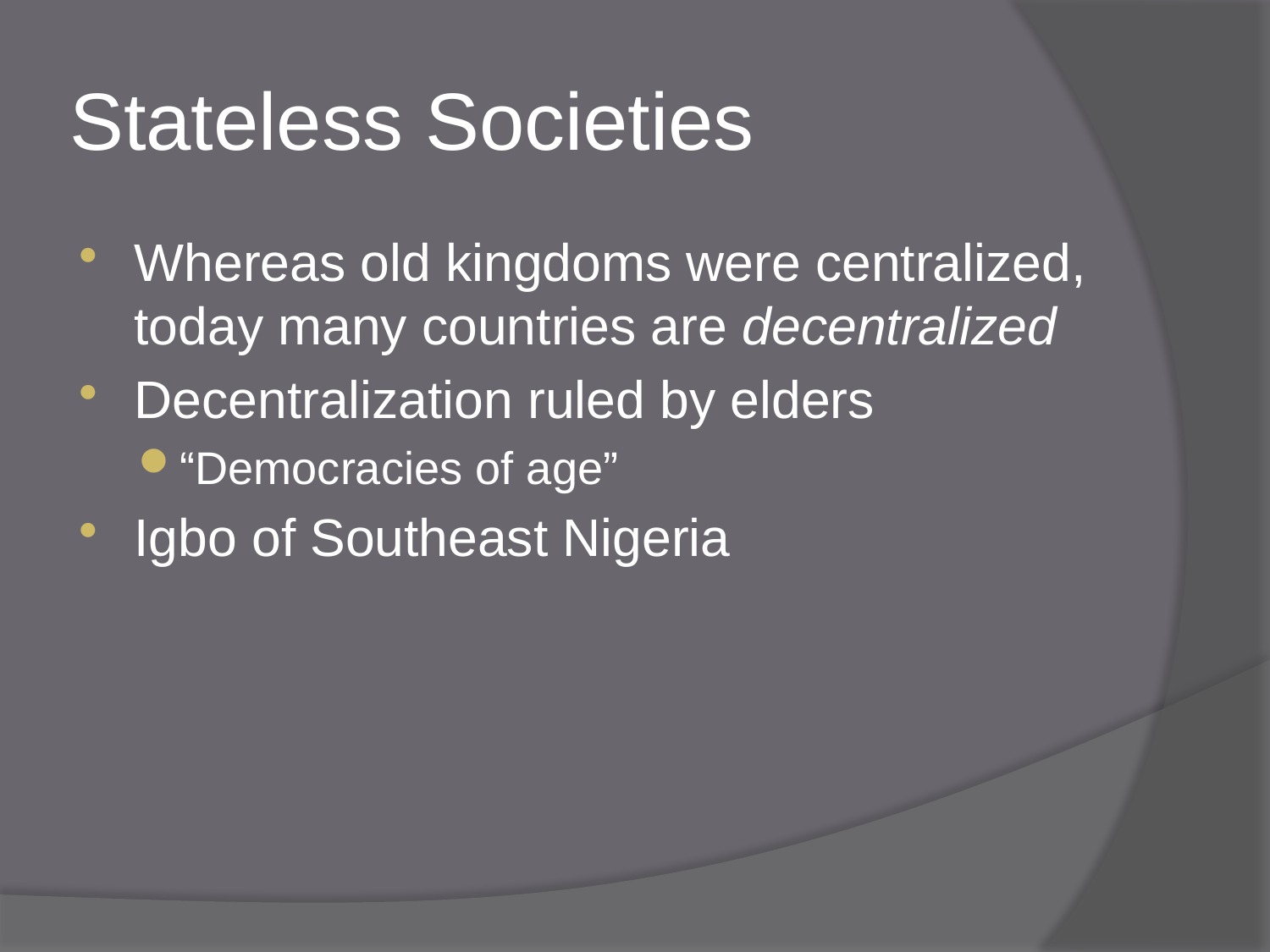

# Stateless Societies
Whereas old kingdoms were centralized, today many countries are decentralized
Decentralization ruled by elders
“Democracies of age”
Igbo of Southeast Nigeria